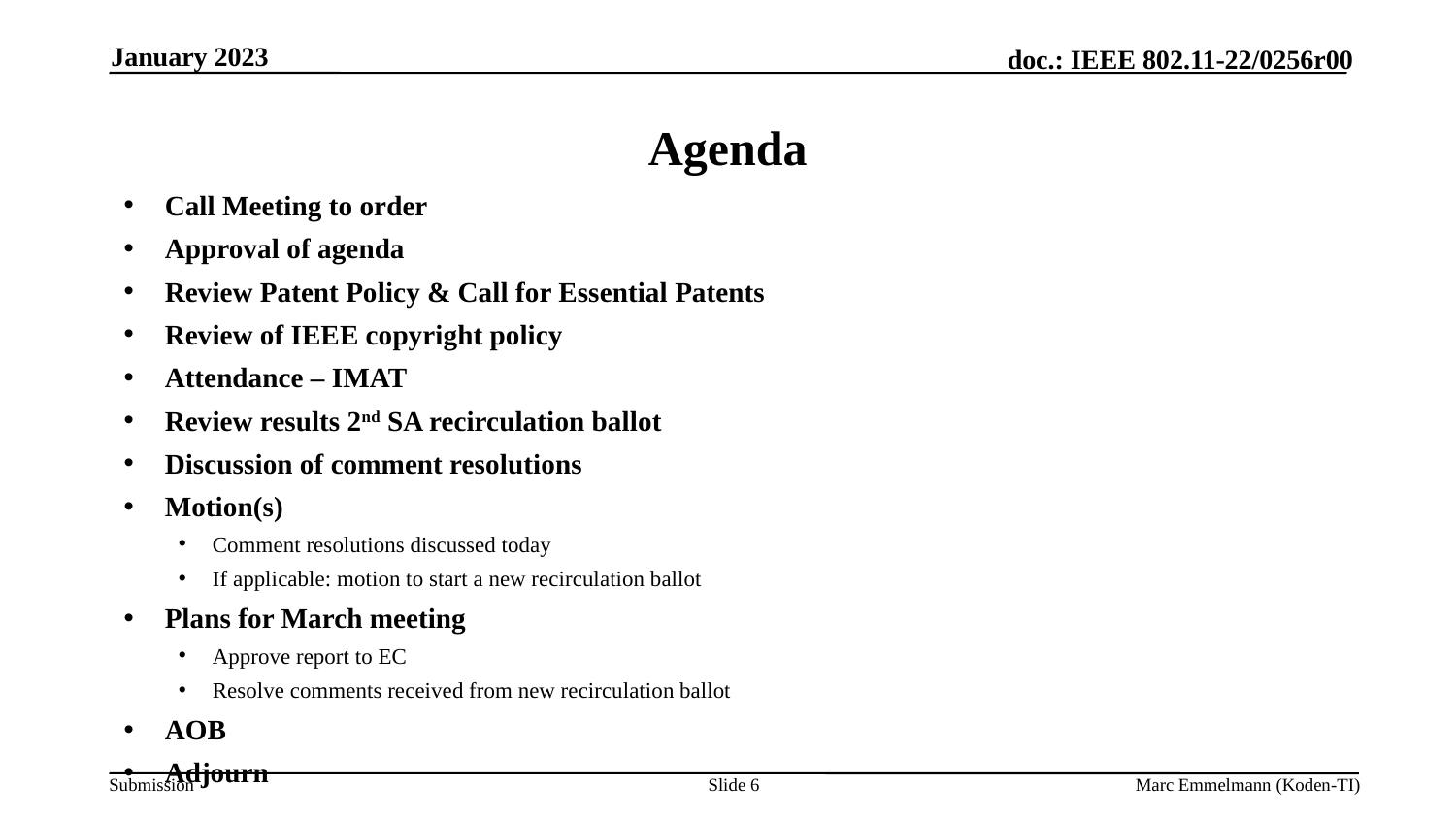

January 2023
# Agenda
Call Meeting to order
Approval of agenda
Review Patent Policy & Call for Essential Patents
Review of IEEE copyright policy
Attendance – IMAT
Review results 2nd SA recirculation ballot
Discussion of comment resolutions
Motion(s)
Comment resolutions discussed today
If applicable: motion to start a new recirculation ballot
Plans for March meeting
Approve report to EC
Resolve comments received from new recirculation ballot
AOB
Adjourn
Slide 6
Marc Emmelmann (Koden-TI)